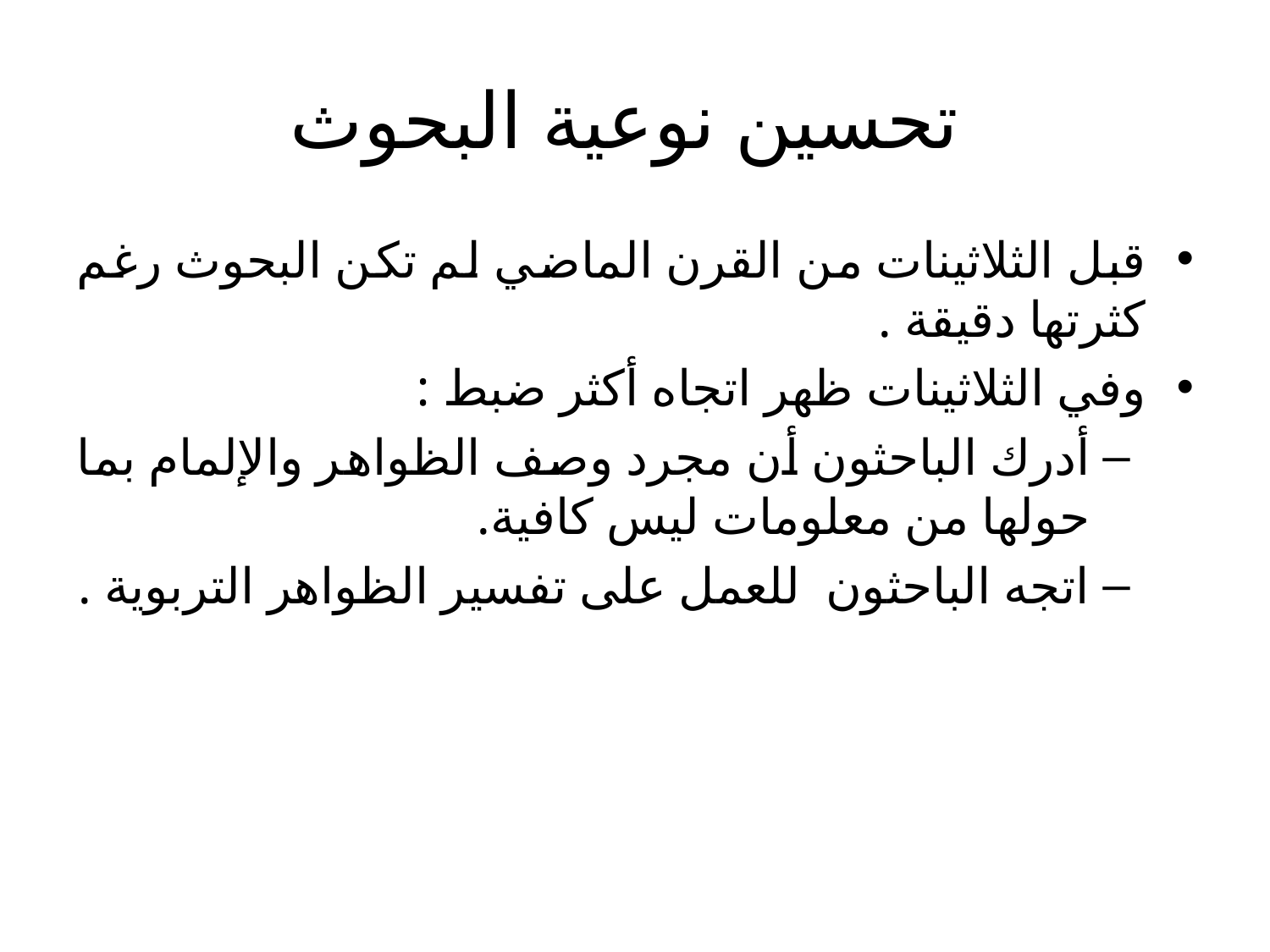

# تحسين نوعية البحوث
قبل الثلاثينات من القرن الماضي لم تكن البحوث رغم كثرتها دقيقة .
وفي الثلاثينات ظهر اتجاه أكثر ضبط :
أدرك الباحثون أن مجرد وصف الظواهر والإلمام بما حولها من معلومات ليس كافية.
اتجه الباحثون  للعمل على تفسير الظواهر التربوية .